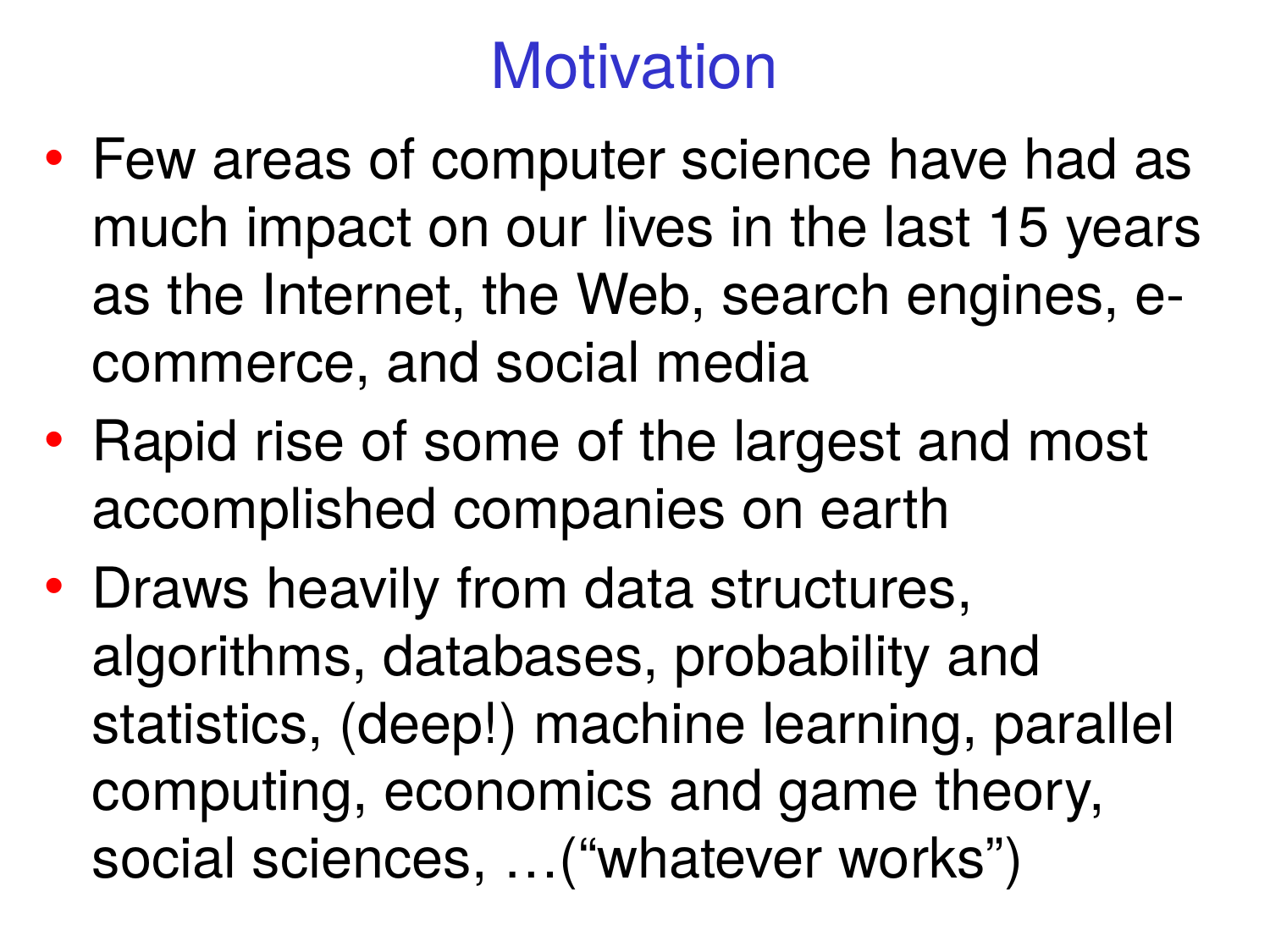

# Motivation
Few areas of computer science have had as much impact on our lives in the last 15 years as the Internet, the Web, search engines, e-commerce, and social media
Rapid rise of some of the largest and most accomplished companies on earth
Draws heavily from data structures, algorithms, databases, probability and statistics, (deep!) machine learning, parallel computing, economics and game theory, social sciences, …(“whatever works”)